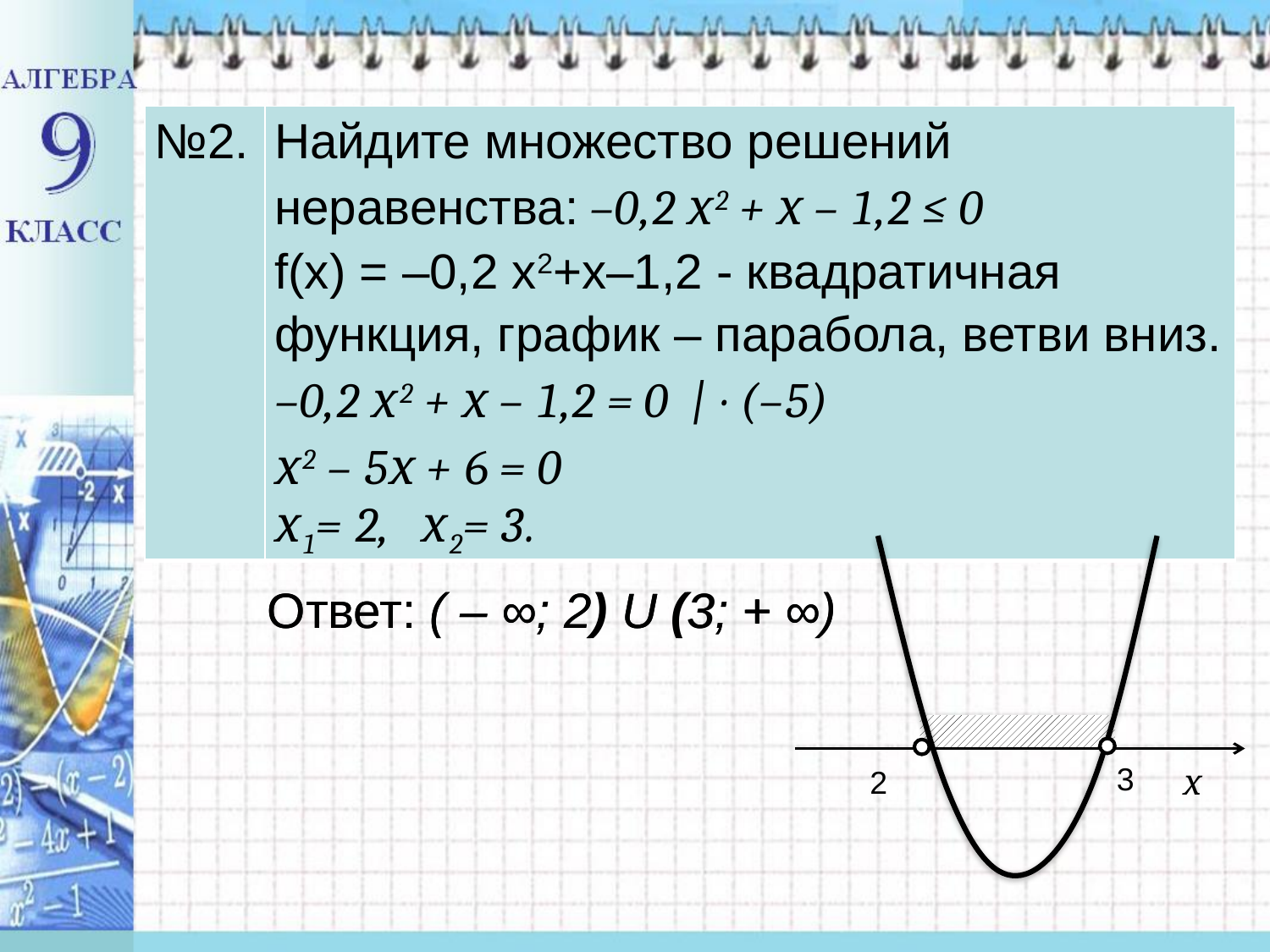

| №2. | Найдите множество решений неравенства: –0,2 х2 + х – 1,2 ≤ 0 f(х) = –0,2 х2+х–1,2 - квадратичная функция, график – парабола, ветви вниз. –0,2 х2 + х – 1,2 = 0 | · (–5) х2 – 5х + 6 = 0 х1= 2, х2= 3. |
| --- | --- |

Ответ: ( – ∞; 2) U (3; + ∞)
Ответ: ( – ∞; 2) U (3; + ∞)

3
х
2